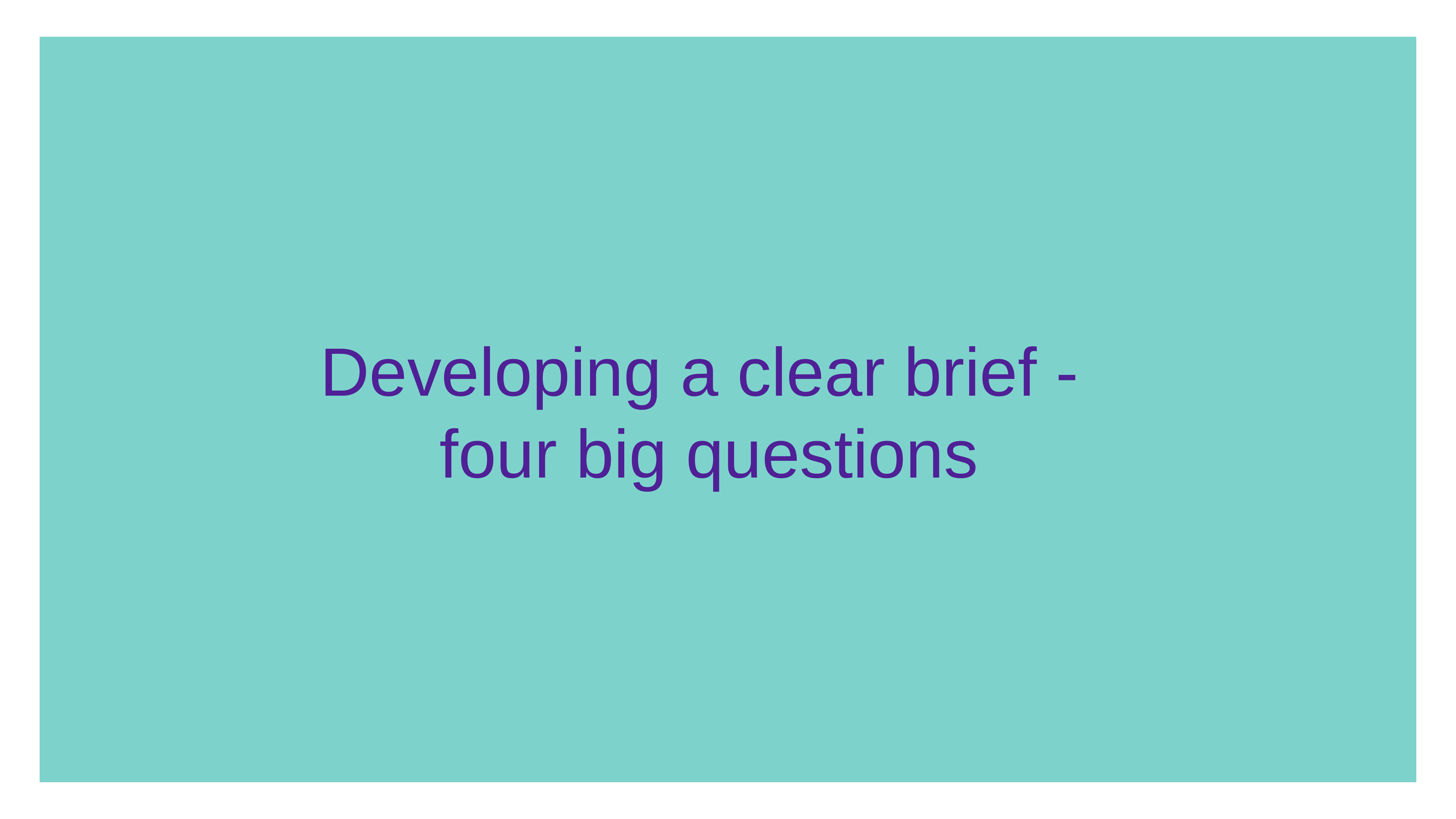

Developing a clear brief -
four big questions